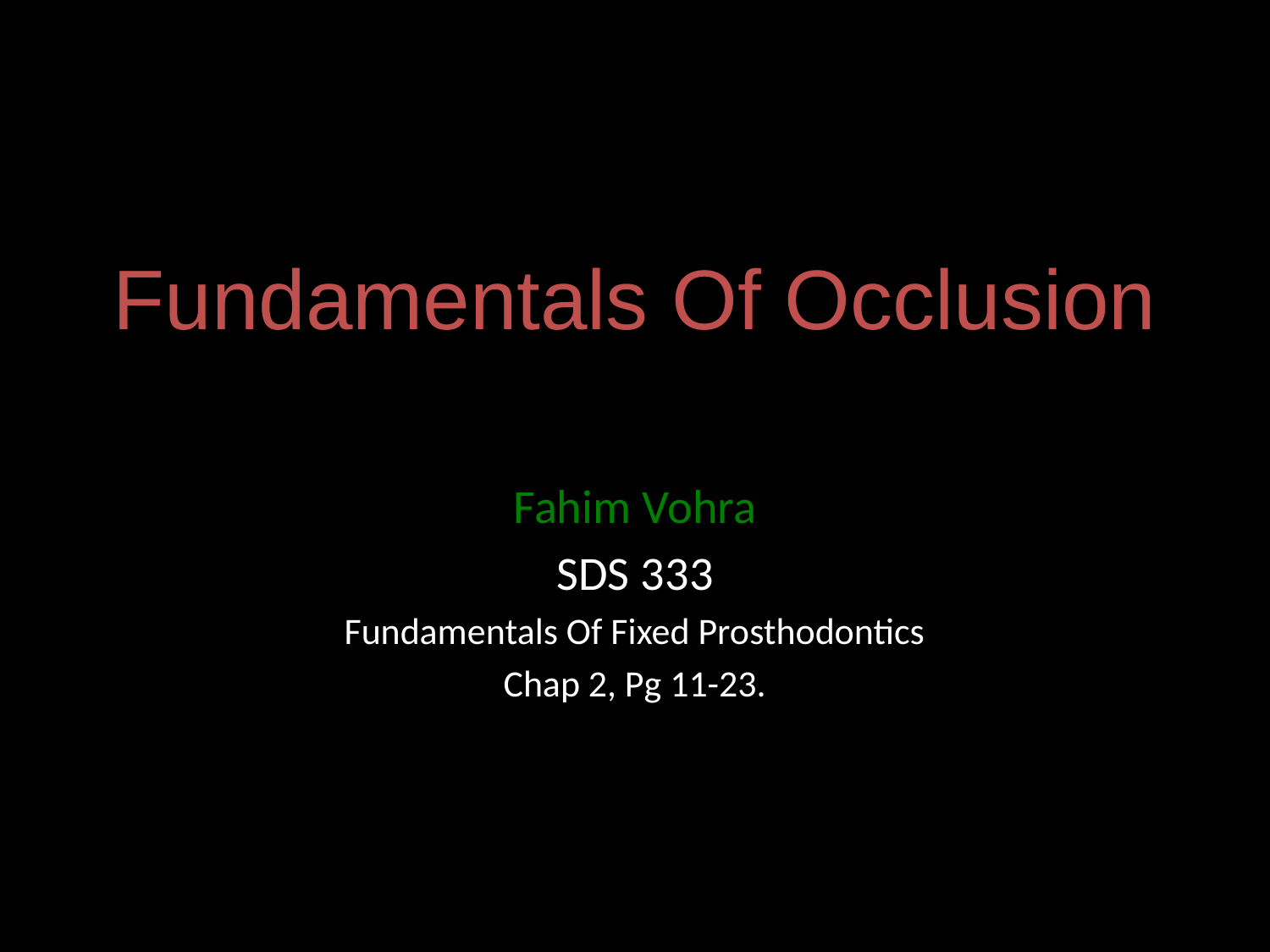

# Fundamentals Of Occlusion
Fahim Vohra
SDS 333
Fundamentals Of Fixed Prosthodontics
Chap 2, Pg 11-23.